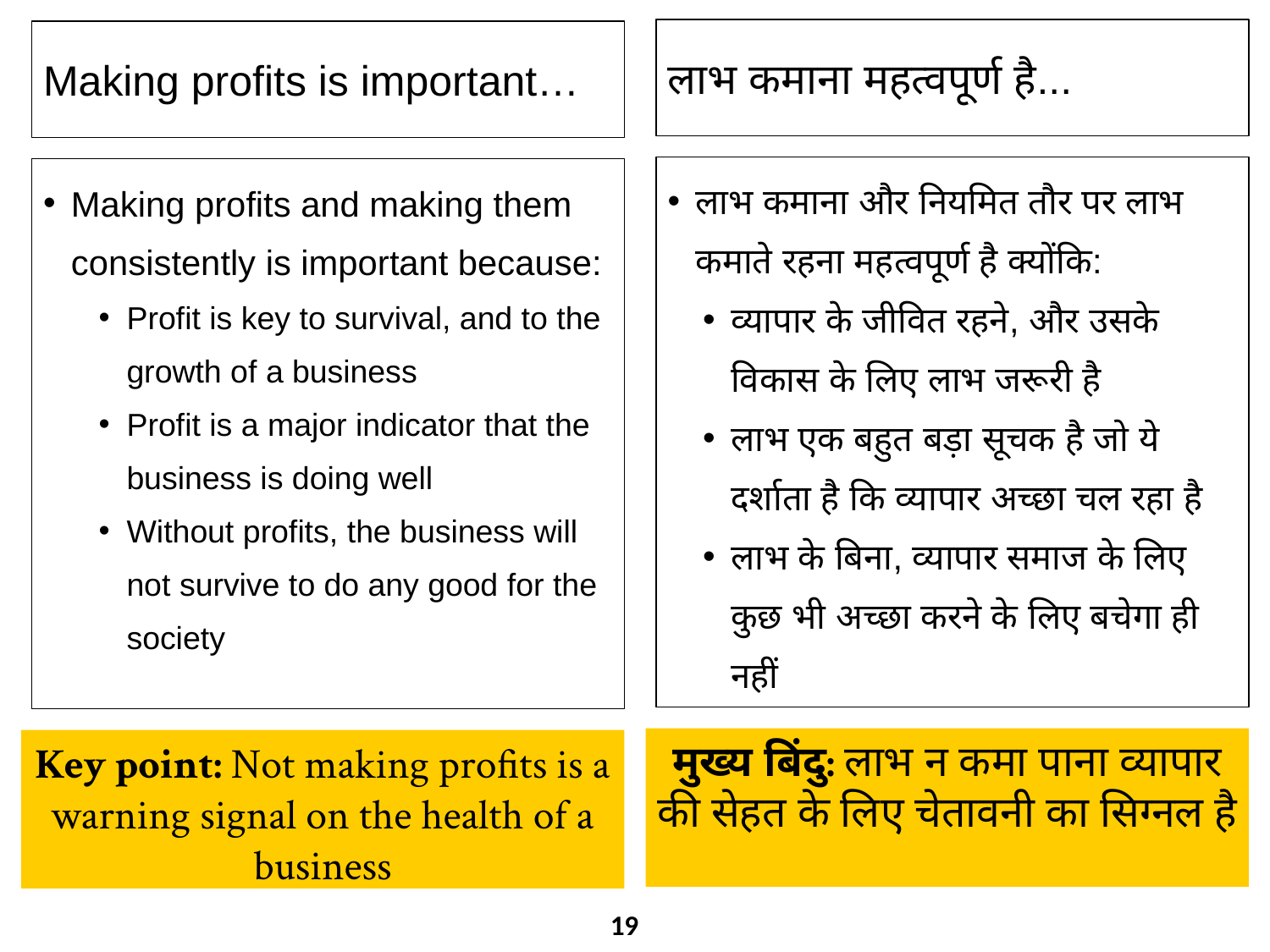

लाभ कमाना महत्वपूर्ण है...
Making profits is important…
लाभ कमाना और नियमित तौर पर लाभ कमाते रहना महत्वपूर्ण है क्योंकि:
व्यापार के जीवित रहने, और उसके विकास के लिए लाभ जरूरी है
लाभ एक बहुत बड़ा सूचक है जो ये दर्शाता है कि व्यापार अच्छा चल रहा है
लाभ के बिना, व्यापार समाज के लिए कुछ भी अच्छा करने के लिए बचेगा ही नहीं
Making profits and making them consistently is important because:
Profit is key to survival, and to the growth of a business
Profit is a major indicator that the business is doing well
Without profits, the business will not survive to do any good for the society
मुख्य बिंदु: लाभ न कमा पाना व्यापार की सेहत के लिए चेतावनी का सिग्नल है
Key point: Not making profits is a warning signal on the health of a business
19